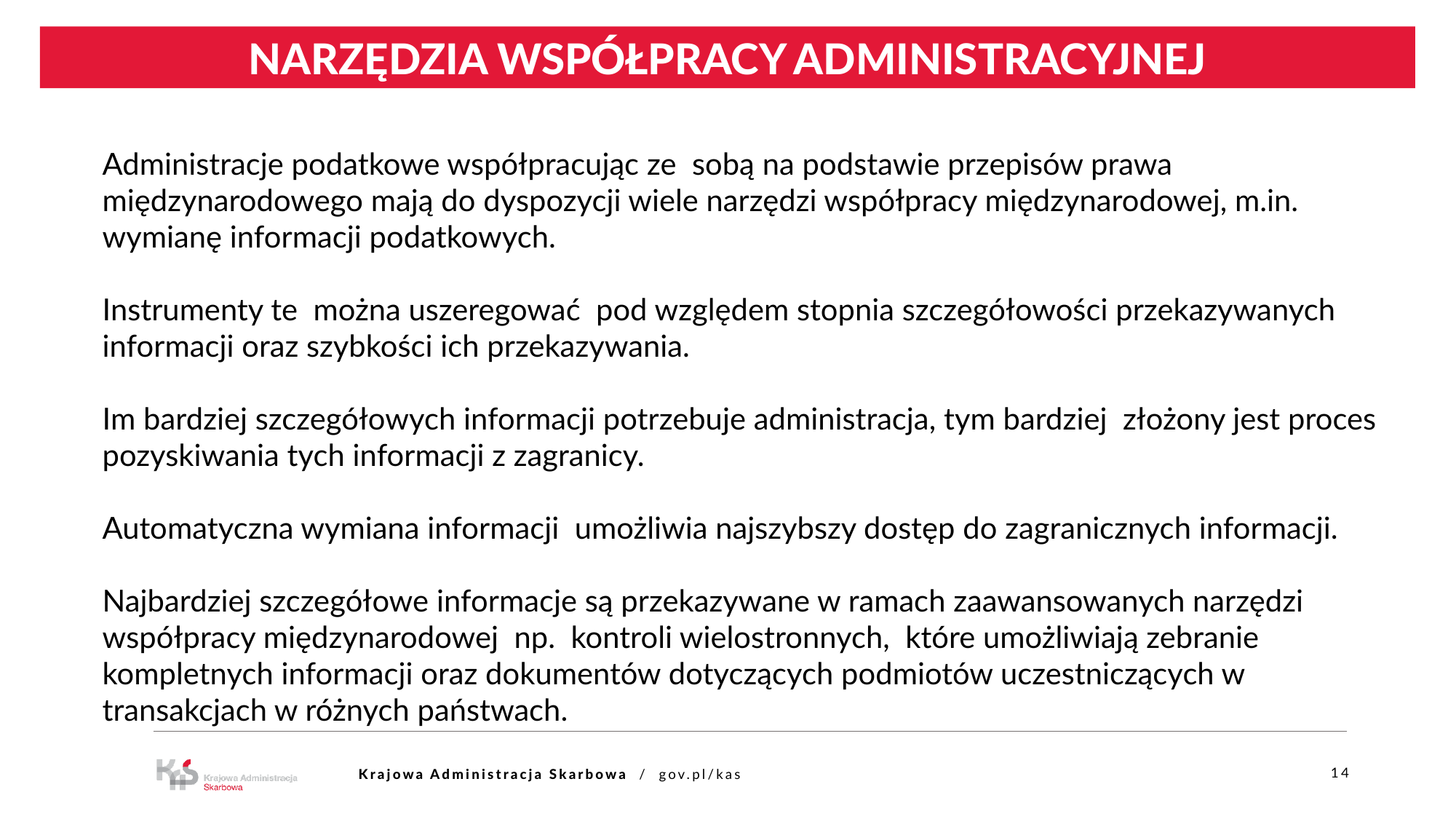

NARZĘDZIA WSPÓŁPRACY ADMINISTRACYJNEJ
Administracje podatkowe współpracując ze  sobą na podstawie przepisów prawa międzynarodowego mają do dyspozycji wiele narzędzi współpracy międzynarodowej, m.in. wymianę informacji podatkowych.

Instrumenty te  można uszeregować  pod względem stopnia szczegółowości przekazywanych informacji oraz szybkości ich przekazywania.

Im bardziej szczegółowych informacji potrzebuje administracja, tym bardziej  złożony jest proces pozyskiwania tych informacji z zagranicy.

Automatyczna wymiana informacji  umożliwia najszybszy dostęp do zagranicznych informacji.
Najbardziej szczegółowe informacje są przekazywane w ramach zaawansowanych narzędzi współpracy międzynarodowej  np.  kontroli wielostronnych,  które umożliwiają zebranie kompletnych informacji oraz dokumentów dotyczących podmiotów uczestniczących w  transakcjach w różnych państwach.